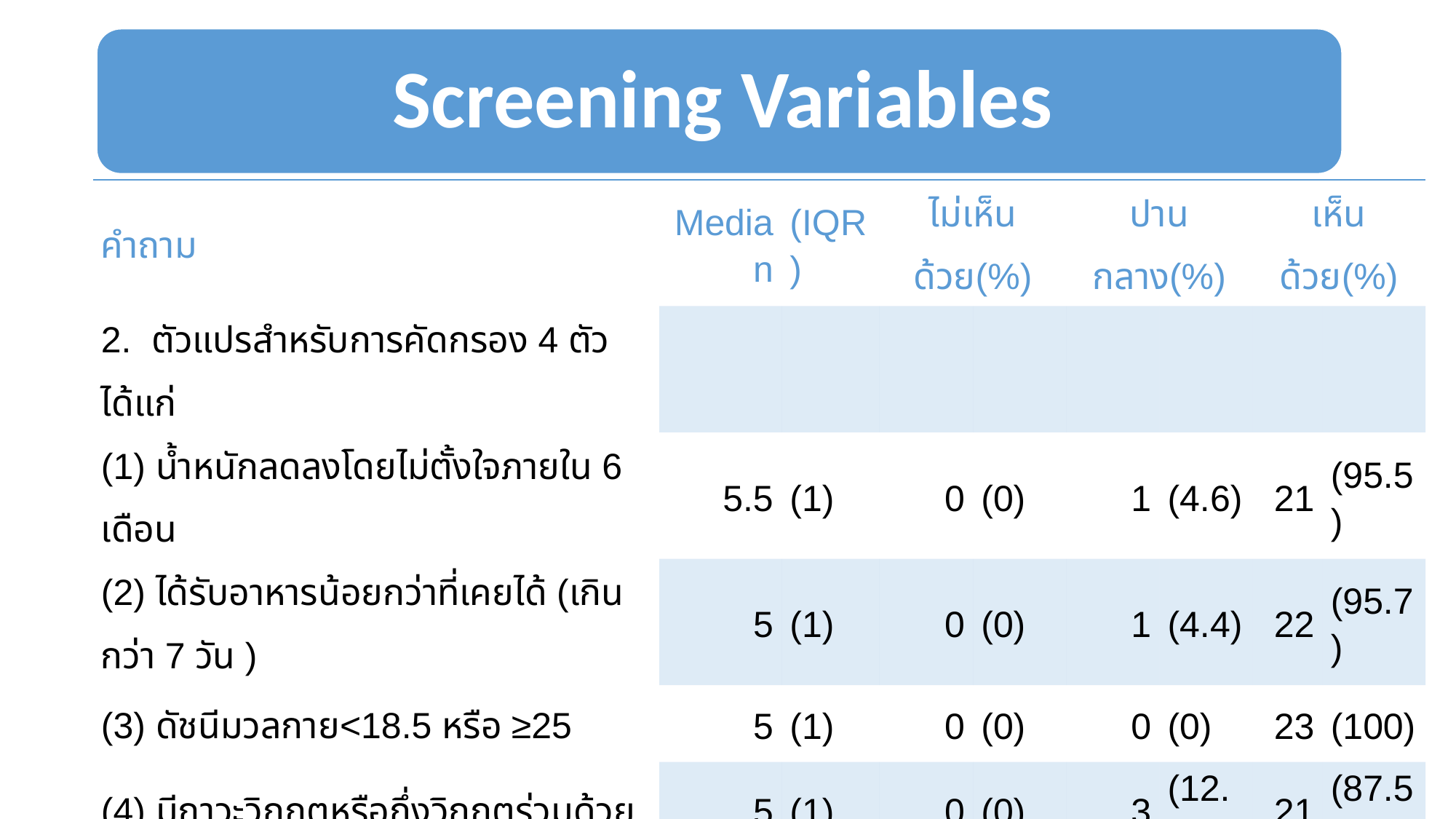

Screening Variables
| คำถาม | Median | (IQR) | ไม่เห็นด้วย(%) |  | ปานกลาง(%) |  | เห็นด้วย(%) |  |
| --- | --- | --- | --- | --- | --- | --- | --- | --- |
| 2. ตัวแปรสำหรับการคัดกรอง 4 ตัวได้แก่ |  |  |  |  |  |  |  |  |
| (1) น้ำหนักลดลงโดยไม่ตั้งใจภายใน 6 เดือน | 5.5 | (1) | 0 | (0) | 1 | (4.6) | 21 | (95.5) |
| (2) ได้รับอาหารน้อยกว่าที่เคยได้ (เกินกว่า 7 วัน ) | 5 | (1) | 0 | (0) | 1 | (4.4) | 22 | (95.7) |
| (3) ดัชนีมวลกาย<18.5 หรือ ≥25 | 5 | (1) | 0 | (0) | 0 | (0) | 23 | (100) |
| (4) มีภาวะวิกฤตหรือกึ่งวิกฤตร่วมด้วย | 5 | (1) | 0 | (0) | 3 | (12.5) | 21 | (87.5) |
| 3. ทำการประเมินต่อเมื่อพบตัวแปรการคัดกรองอย่างน้อย 2 ข้อขึ้นไป | 6 | (1) | 1 | (4.8) | 2 | (8.3) | 22 | (91.7) |